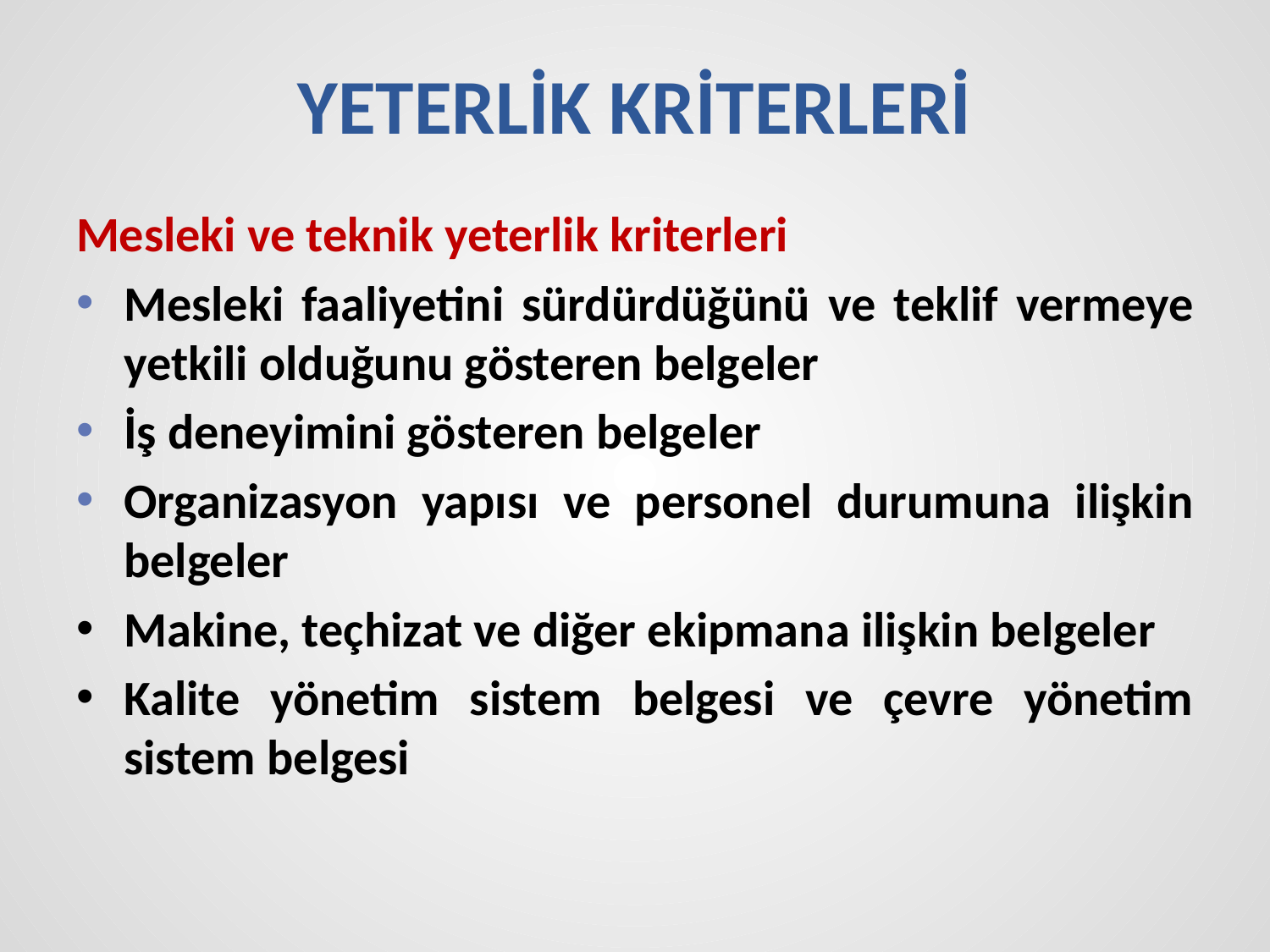

# YETERLİK KRİTERLERİ
Mesleki ve teknik yeterlik kriterleri
Mesleki faaliyetini sürdürdüğünü ve teklif vermeye yetkili olduğunu gösteren belgeler
İş deneyimini gösteren belgeler
Organizasyon yapısı ve personel durumuna ilişkin belgeler
Makine, teçhizat ve diğer ekipmana ilişkin belgeler
Kalite yönetim sistem belgesi ve çevre yönetim sistem belgesi